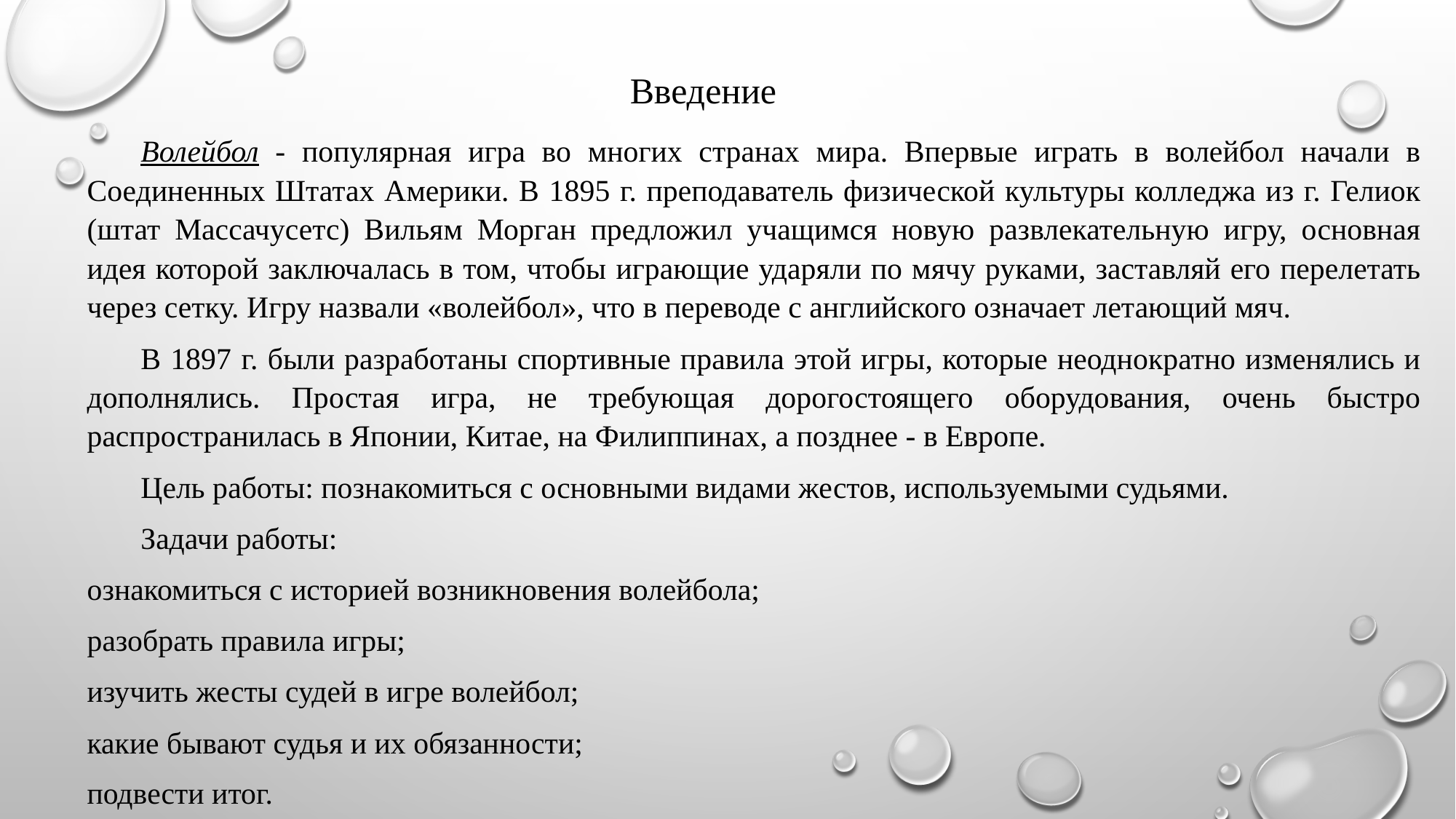

Введение
Волейбол - популярная игра во многих странах мира. Впервые играть в волейбол начали в Соединенных Штатах Америки. В 1895 г. преподаватель физической культуры колледжа из г. Гелиок (штат Массачусетс) Вильям Морган предложил учащимся новую развлекательную игру, основная идея которой заключалась в том, чтобы играющие ударяли по мячу руками, заставляй его перелетать через сетку. Игру назвали «волейбол», что в переводе с английского означает летающий мяч.
В 1897 г. были разработаны спортивные правила этой игры, которые неоднократно изменялись и дополнялись. Простая игра, не требующая дорогостоящего оборудования, очень быстро распространилась в Японии, Китае, на Филиппинах, а позднее - в Европе.
Цель работы: познакомиться с основными видами жестов, используемыми судьями.
Задачи работы:
ознакомиться с историей возникновения волейбола;
разобрать правила игры;
изучить жесты судей в игре волейбол;
какие бывают судья и их обязанности;
подвести итог.